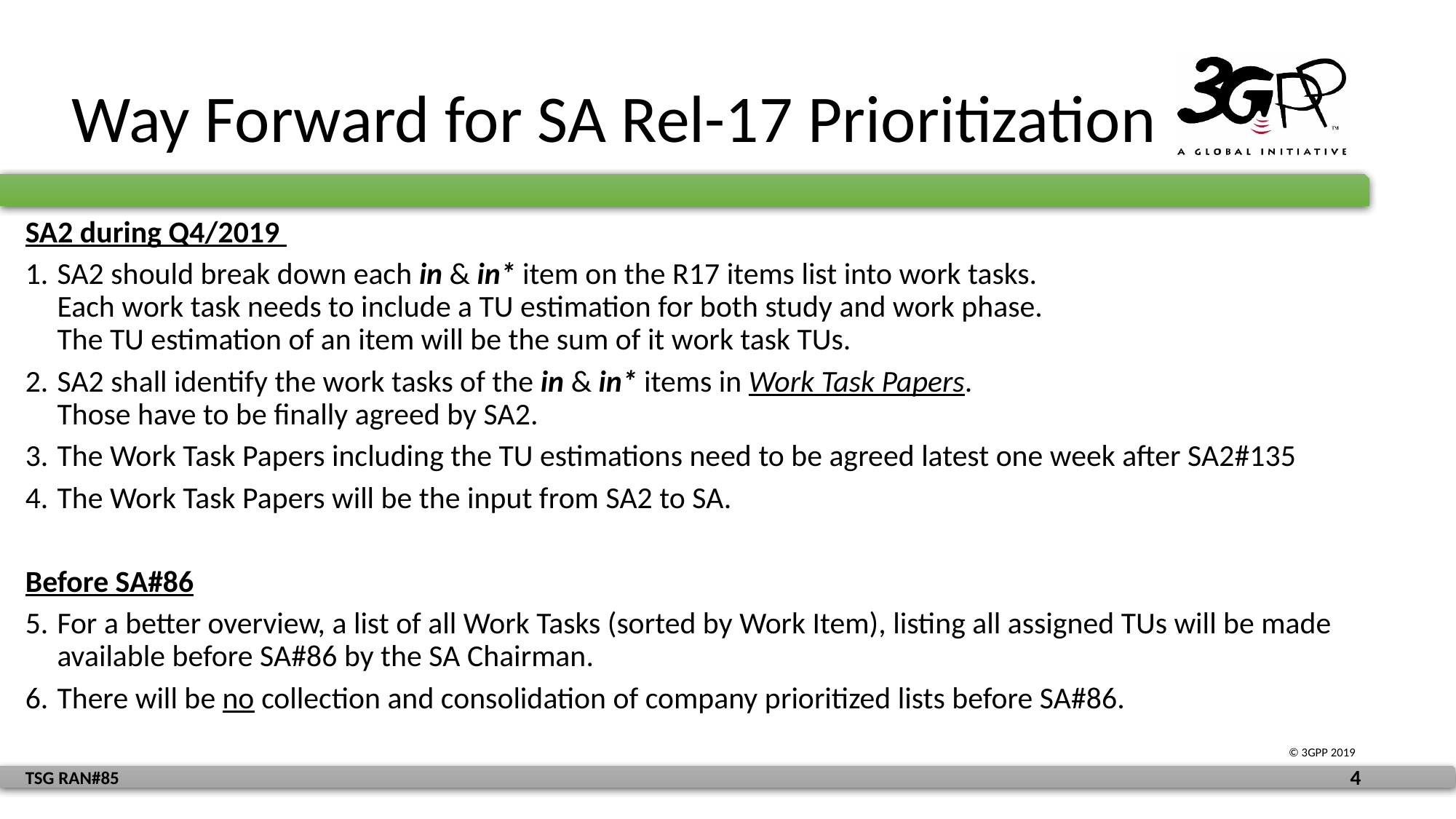

# Way Forward for SA Rel-17 Prioritization
SA2 during Q4/2019
SA2 should break down each in & in* item on the R17 items list into work tasks.
Each work task needs to include a TU estimation for both study and work phase.
The TU estimation of an item will be the sum of it work task TUs.
SA2 shall identify the work tasks of the in & in* items in Work Task Papers.
Those have to be finally agreed by SA2.
The Work Task Papers including the TU estimations need to be agreed latest one week after SA2#135
The Work Task Papers will be the input from SA2 to SA.

Before SA#86
For a better overview, a list of all Work Tasks (sorted by Work Item), listing all assigned TUs will be made available before SA#86 by the SA Chairman.
There will be no collection and consolidation of company prioritized lists before SA#86.